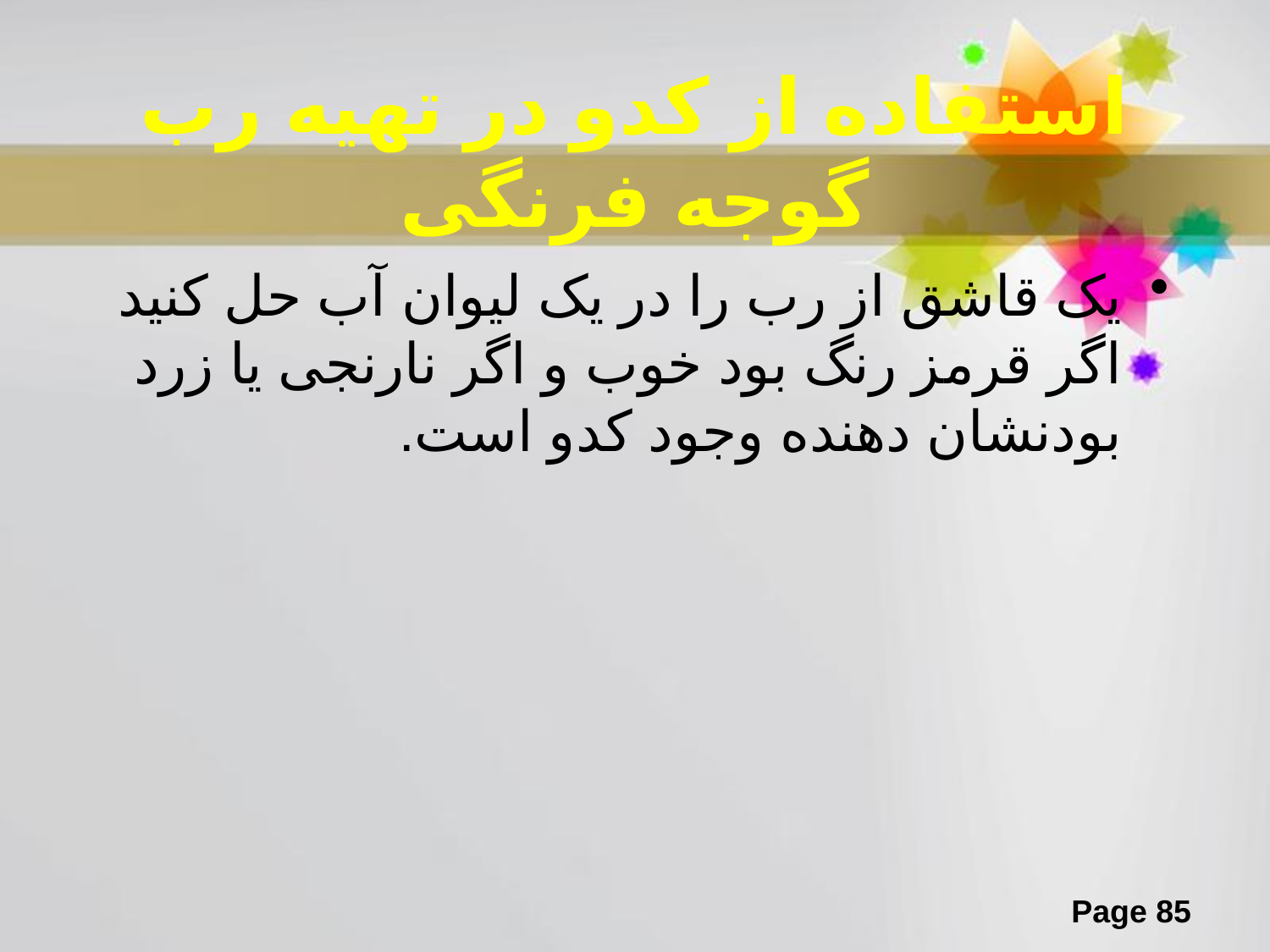

# استفاده از کدو در تهیه رب گوجه فرنگی
یک قاشق از رب را در یک لیوان آب حل کنید اگر قرمز رنگ بود خوب و اگر نارنجی یا زرد بودنشان دهنده وجود کدو است.